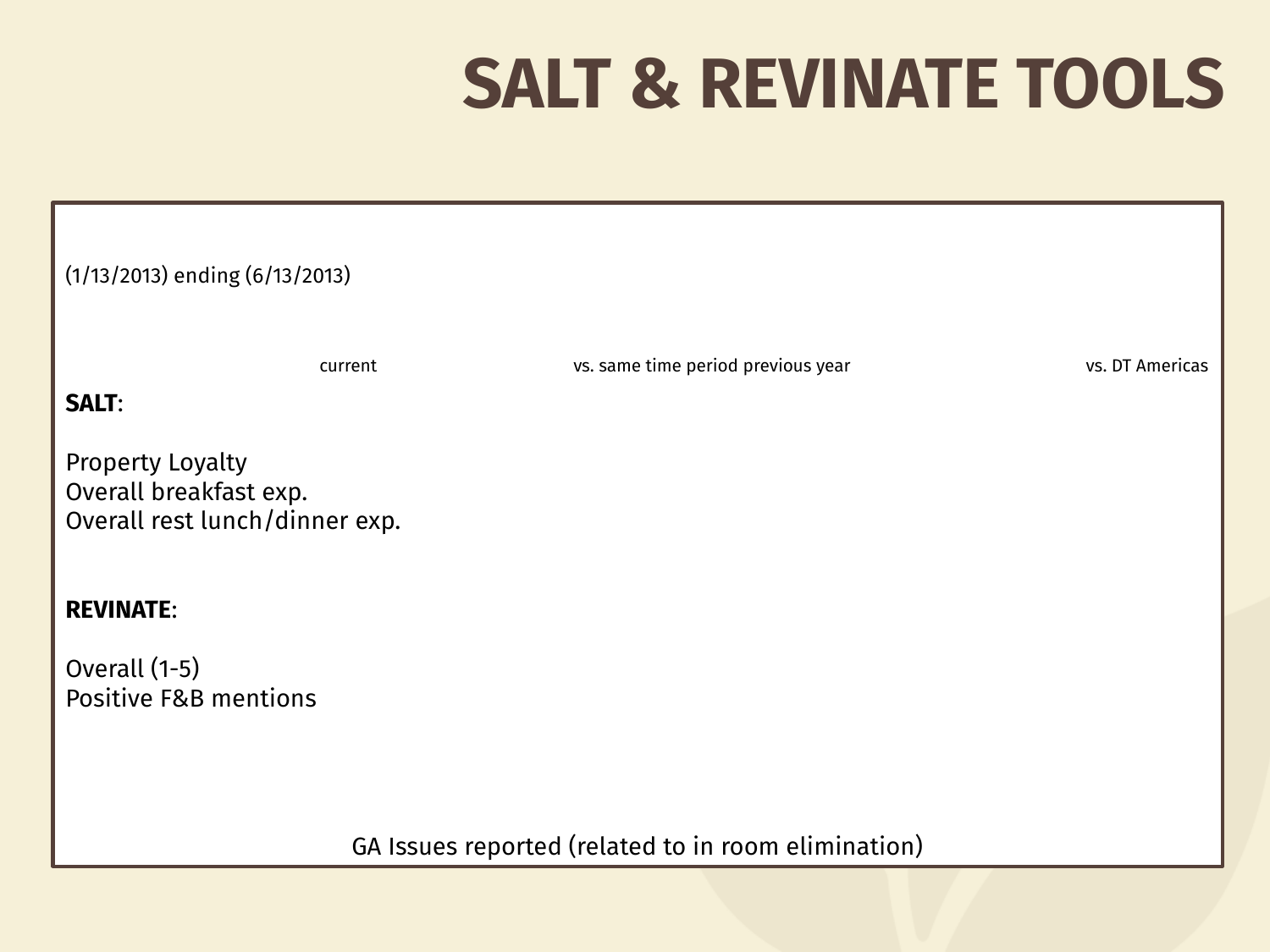

# SALT & REVINATE TOOLS
(1/13/2013) ending (6/13/2013)									current		vs. same time period previous year	 	 vs. DT Americas
SALT:

Property Loyalty
Overall breakfast exp.
Overall rest lunch/dinner exp.

REVINATE:

Overall (1-5)
Positive F&B mentions

GA Issues reported (related to in room elimination)